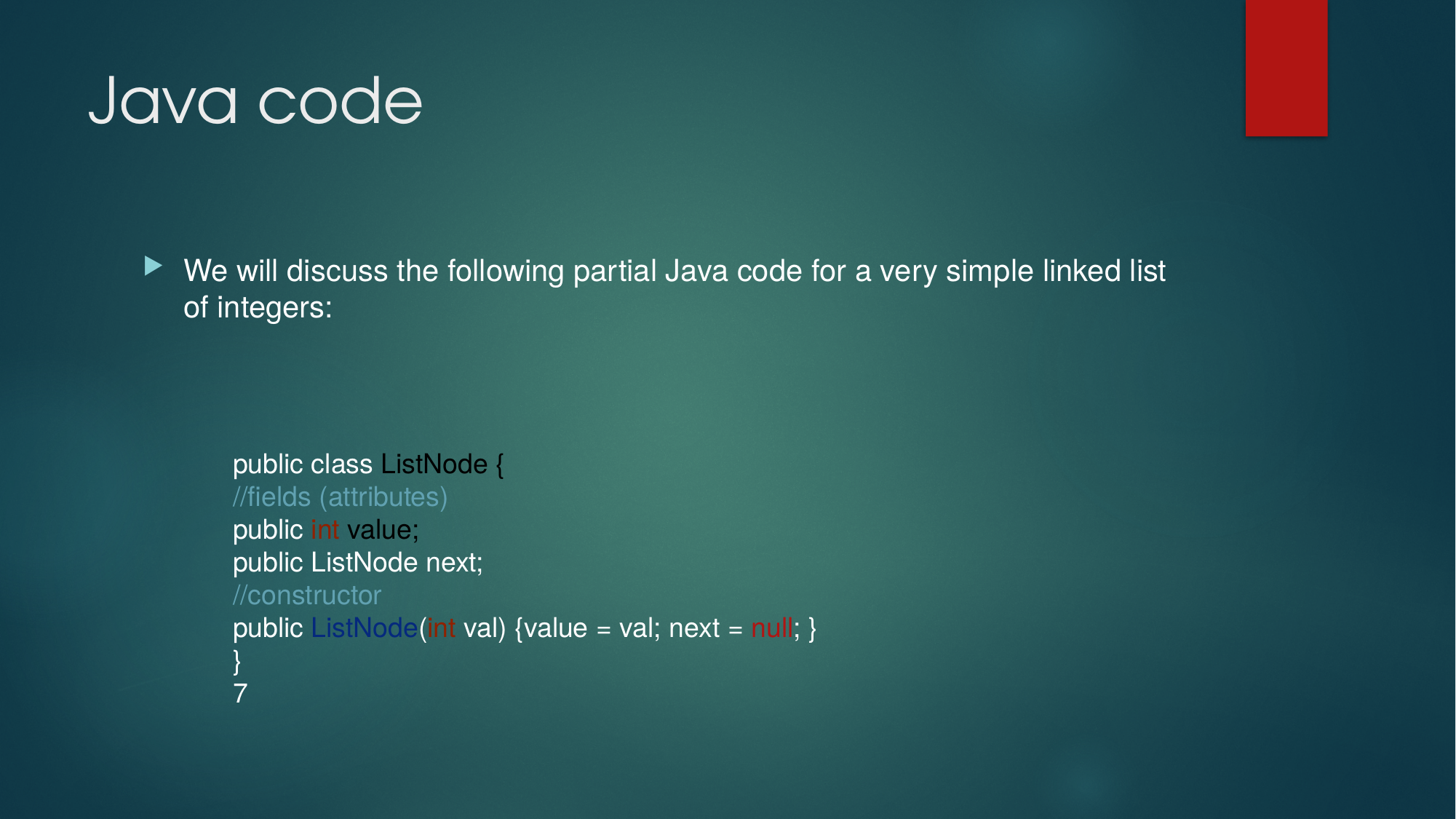

# Java code
We will discuss the following partial Java code for a very simple linked list of integers:

public class ListNode {
//fields (attributes)
public int value;
public ListNode next;
//constructor
public ListNode(int val) {value = val; next = null; }
}
7